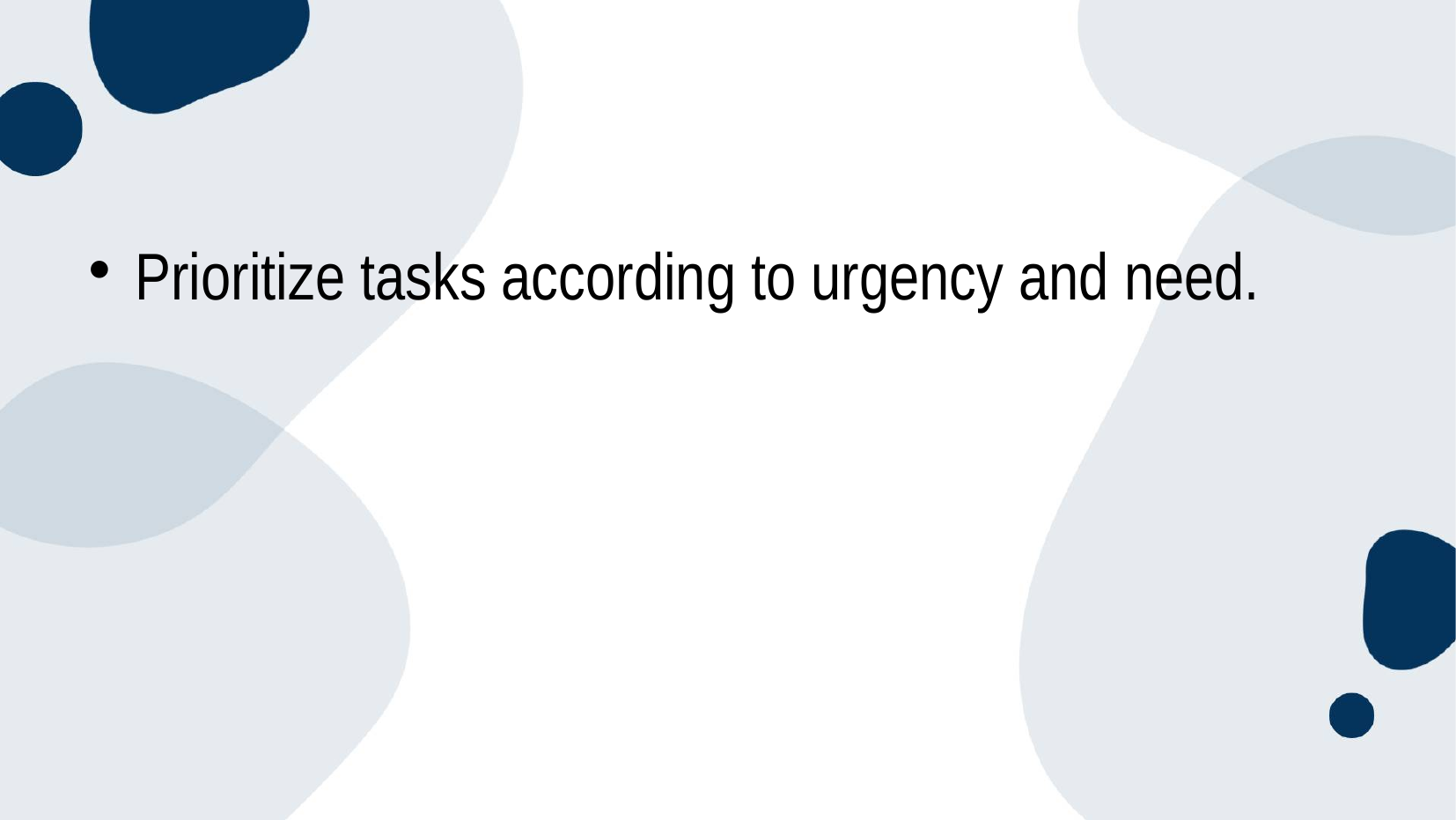

Prioritize tasks according to urgency and need.